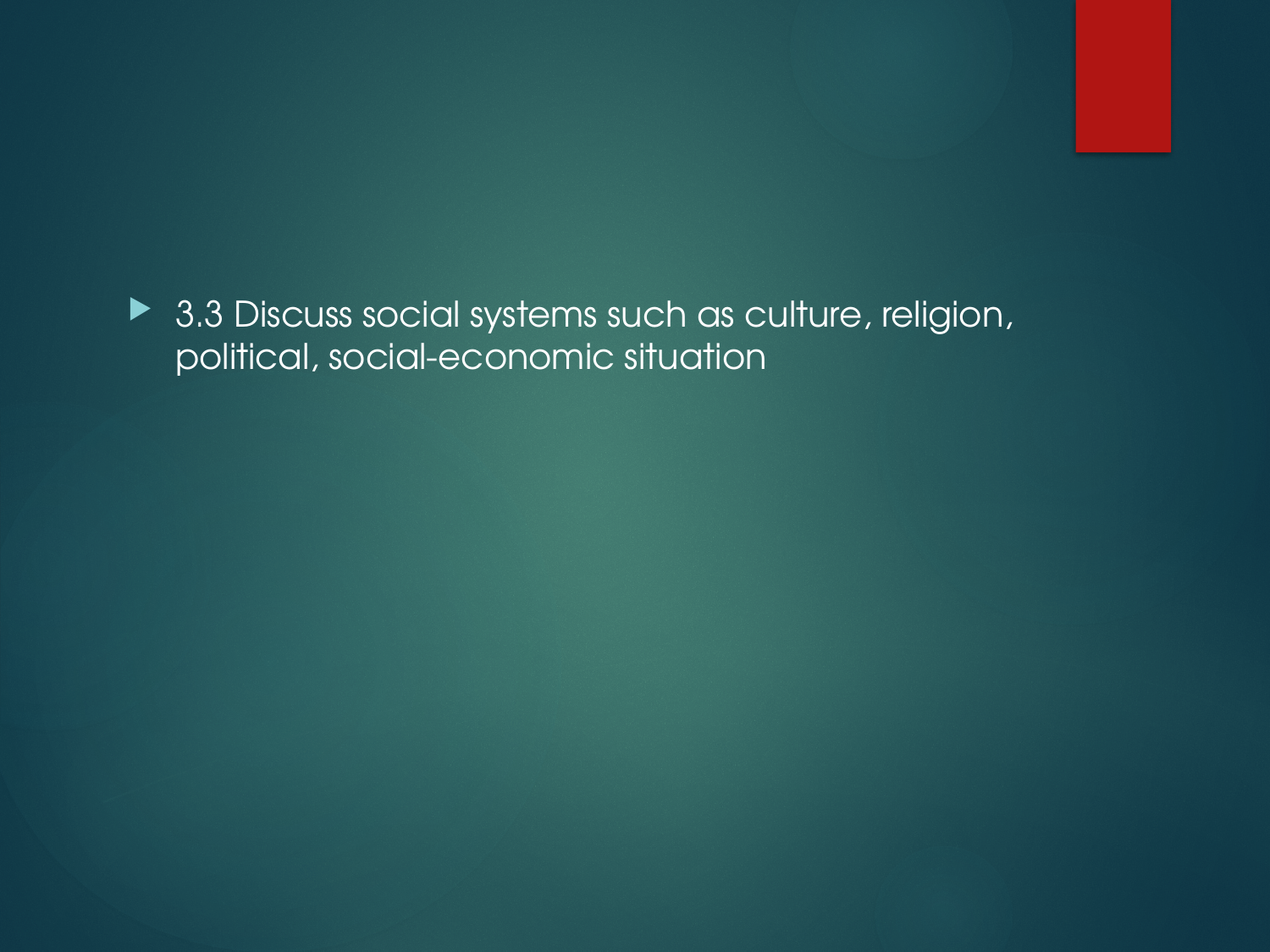

#
3.3 Discuss social systems such as culture, religion, political, social-economic situation